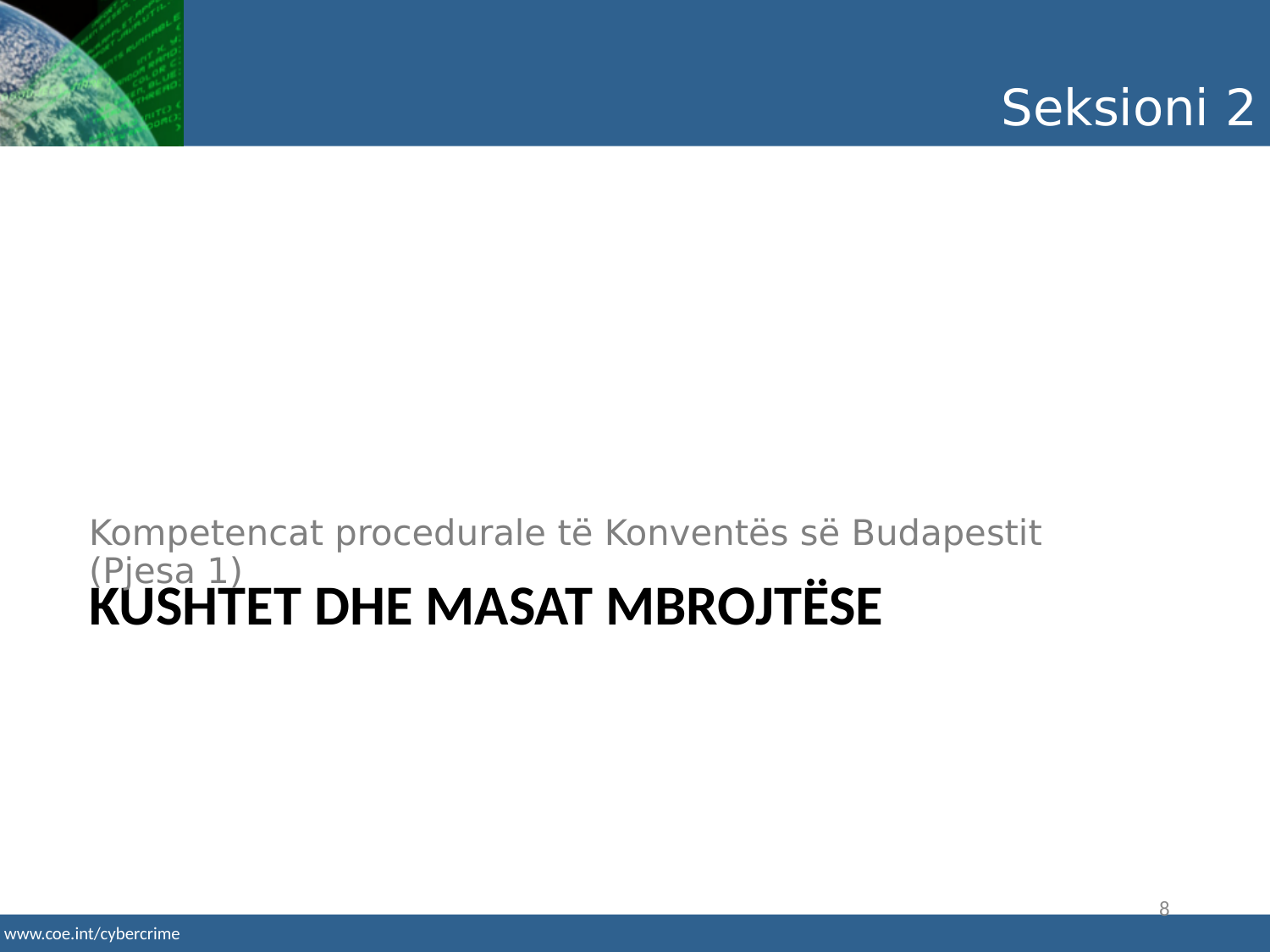

Seksioni 2

Kompetencat procedurale të Konventës së Budapestit (Pjesa 1)

# Kushtet dhe masat mbrojtëse
8